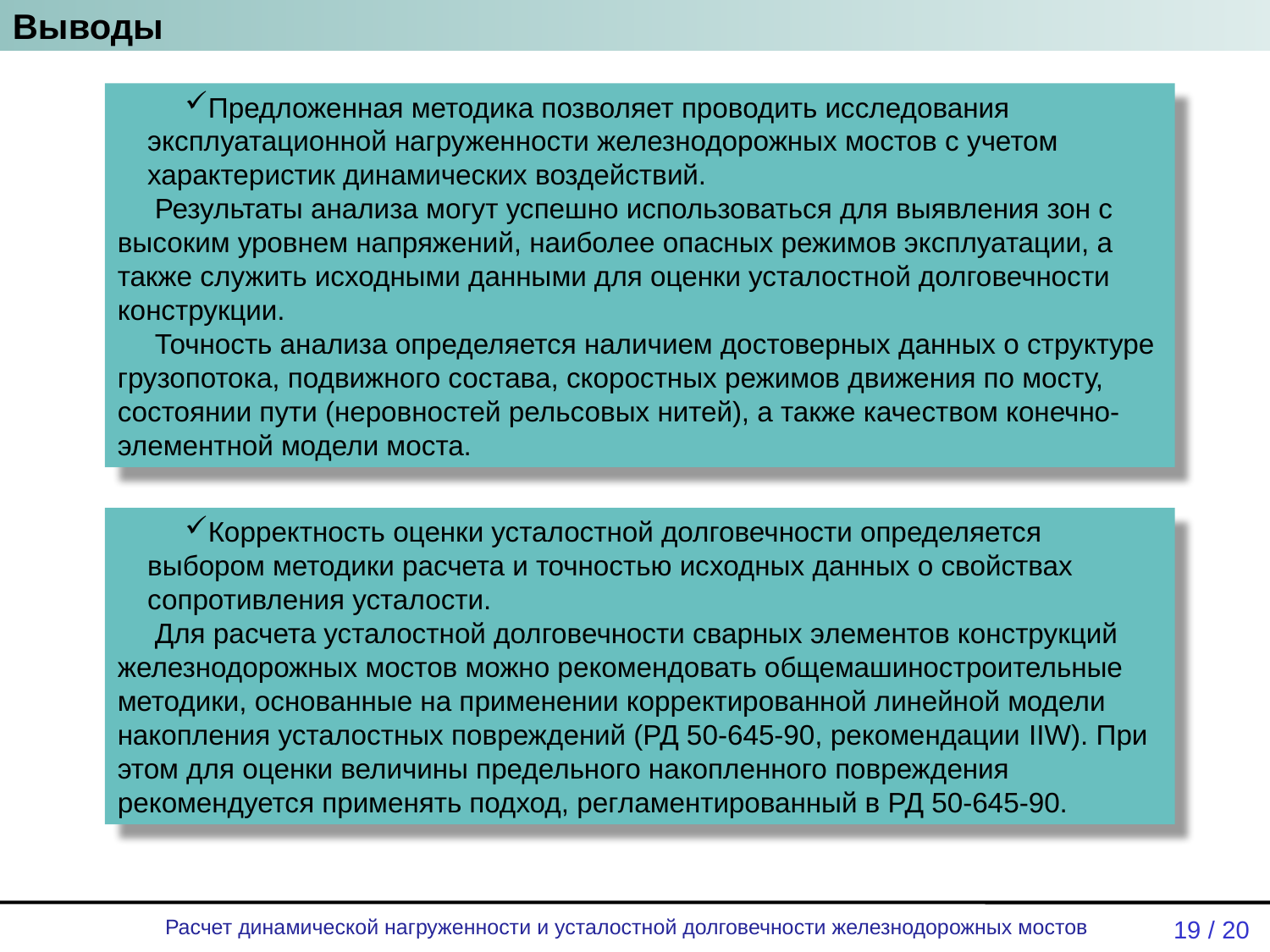

Выводы

Предложенная методика позволяет проводить исследования эксплуатационной нагруженности железнодорожных мостов с учетом характеристик динамических воздействий.
Результаты анализа могут успешно использоваться для выявления зон с высоким уровнем напряжений, наиболее опасных режимов эксплуатации, а также служить исходными данными для оценки усталостной долговечности конструкции.
Точность анализа определяется наличием достоверных данных о структуре грузопотока, подвижного состава, скоростных режимов движения по мосту, состоянии пути (неровностей рельсовых нитей), а также качеством конечно-элементной модели моста.

Корректность оценки усталостной долговечности определяется выбором методики расчета и точностью исходных данных о свойствах сопротивления усталости.
Для расчета усталостной долговечности сварных элементов конструкций железнодорожных мостов можно рекомендовать общемашиностроительные методики, основанные на применении корректированной линейной модели накопления усталостных повреждений (РД 50-645-90, рекомендации IIW). При этом для оценки величины предельного накопленного повреждения рекомендуется применять подход, регламентированный в РД 50-645-90.